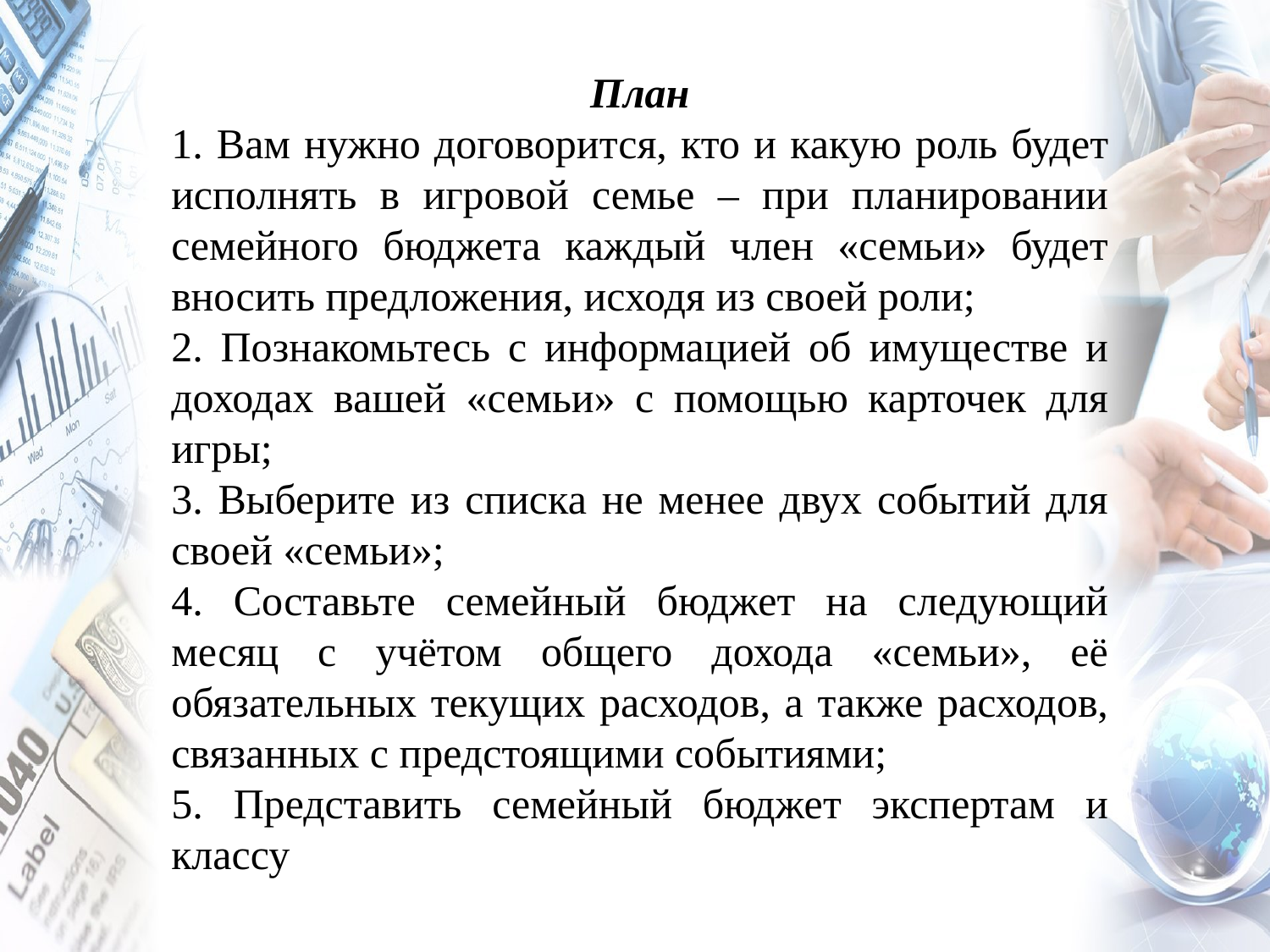

План
1. Вам нужно договорится, кто и какую роль будет исполнять в игровой семье – при планировании семейного бюджета каждый член «семьи» будет вносить предложения, исходя из своей роли;
2. Познакомьтесь с информацией об имуществе и доходах вашей «семьи» с помощью карточек для игры;
3. Выберите из списка не менее двух событий для своей «семьи»;
4. Составьте семейный бюджет на следующий месяц с учётом общего дохода «семьи», её обязательных текущих расходов, а также расходов, связанных с предстоящими событиями;
5. Представить семейный бюджет экспертам и классу